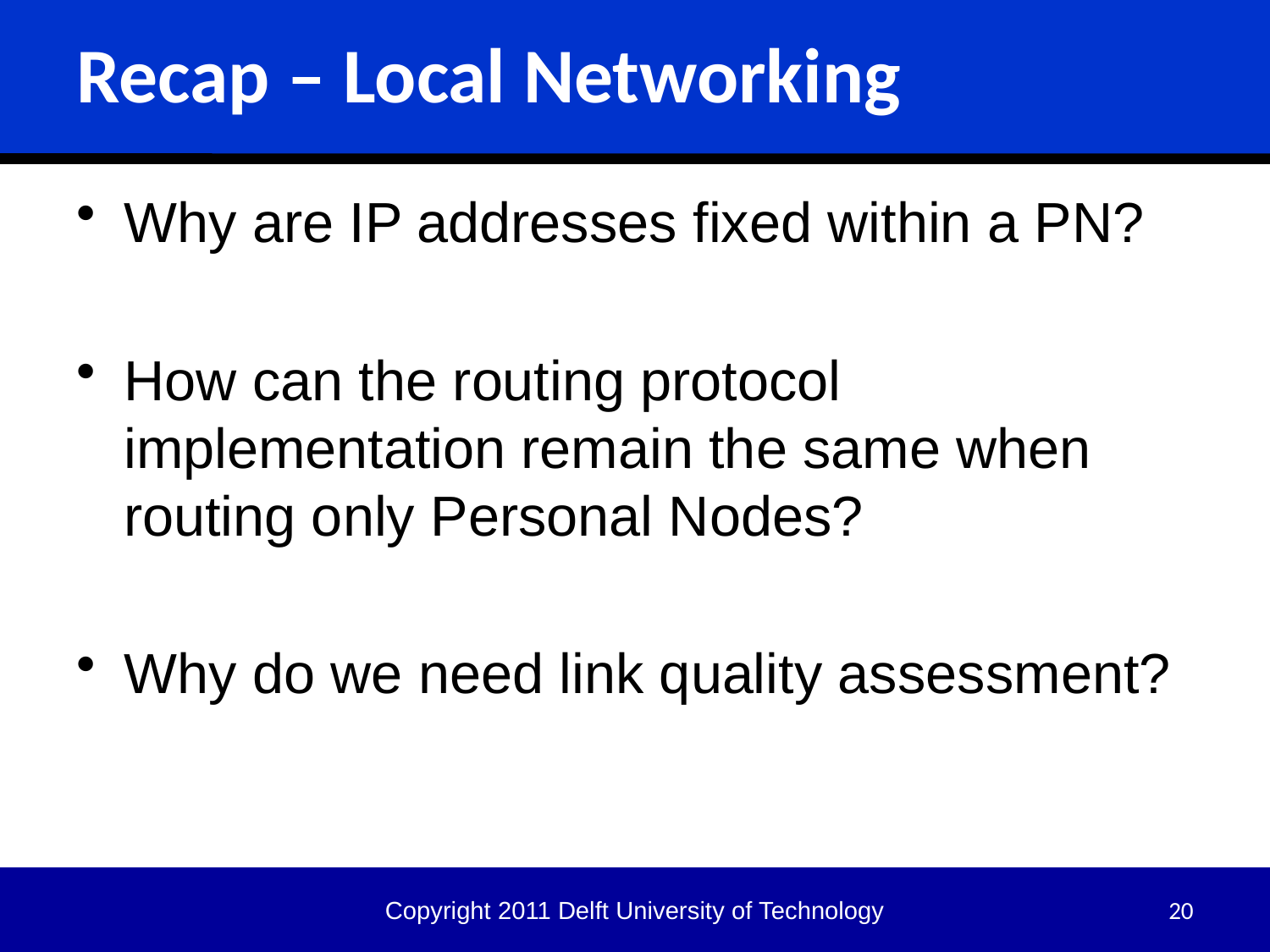

# Recap – Local Networking
Why are IP addresses fixed within a PN?

How can the routing protocol implementation remain the same when routing only Personal Nodes?

Why do we need link quality assessment?

Copyright 2011 Delft University of Technology
20